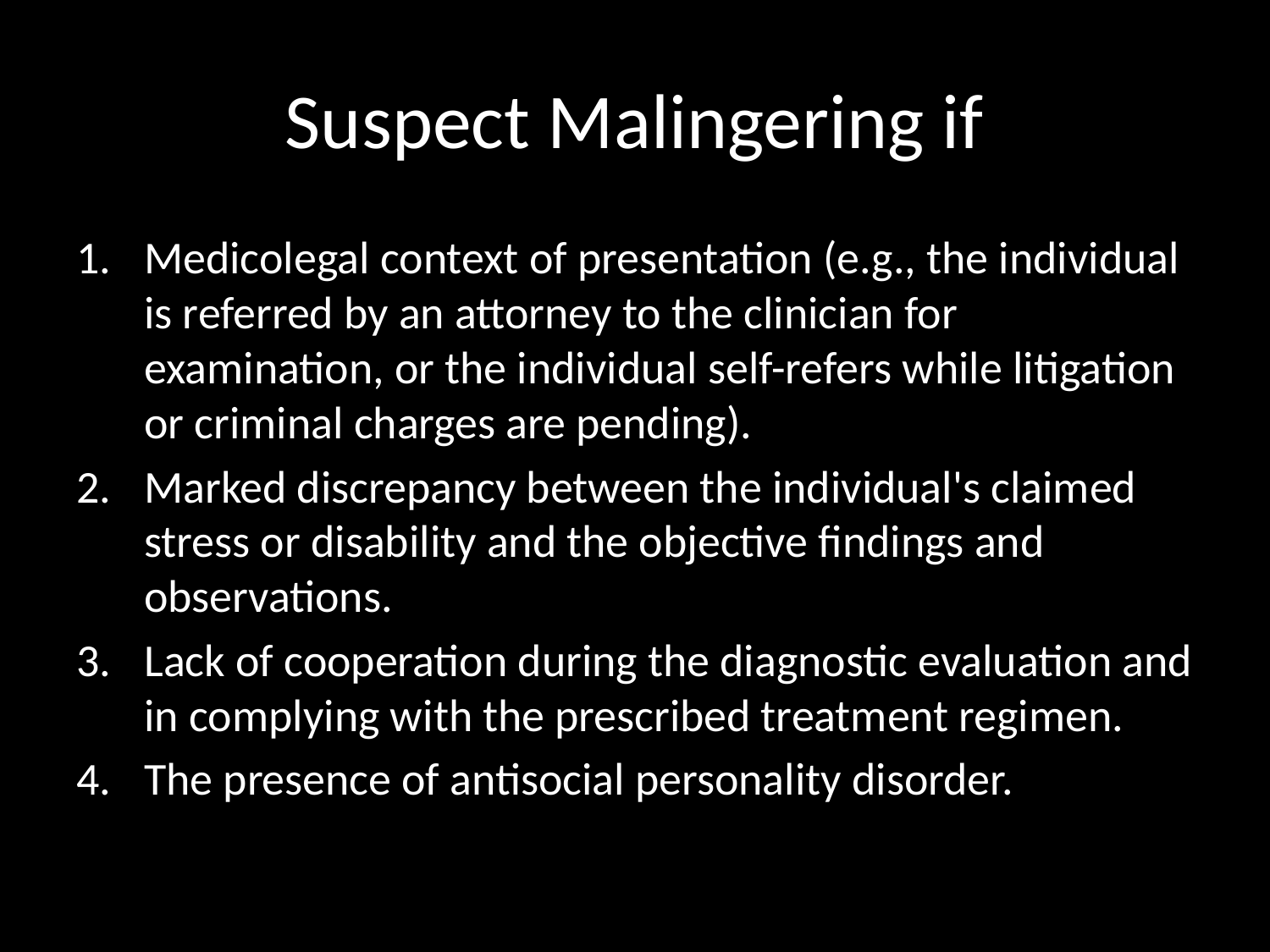

# Suspect Malingering if
Medicolegal context of presentation (e.g., the individual is referred by an attorney to the clinician for examination, or the individual self-refers while litigation or criminal charges are pending).
Marked discrepancy between the individual's claimed stress or disability and the objective findings and observations.
Lack of cooperation during the diagnostic evaluation and in complying with the prescribed treatment regimen.
The presence of antisocial personality disorder.